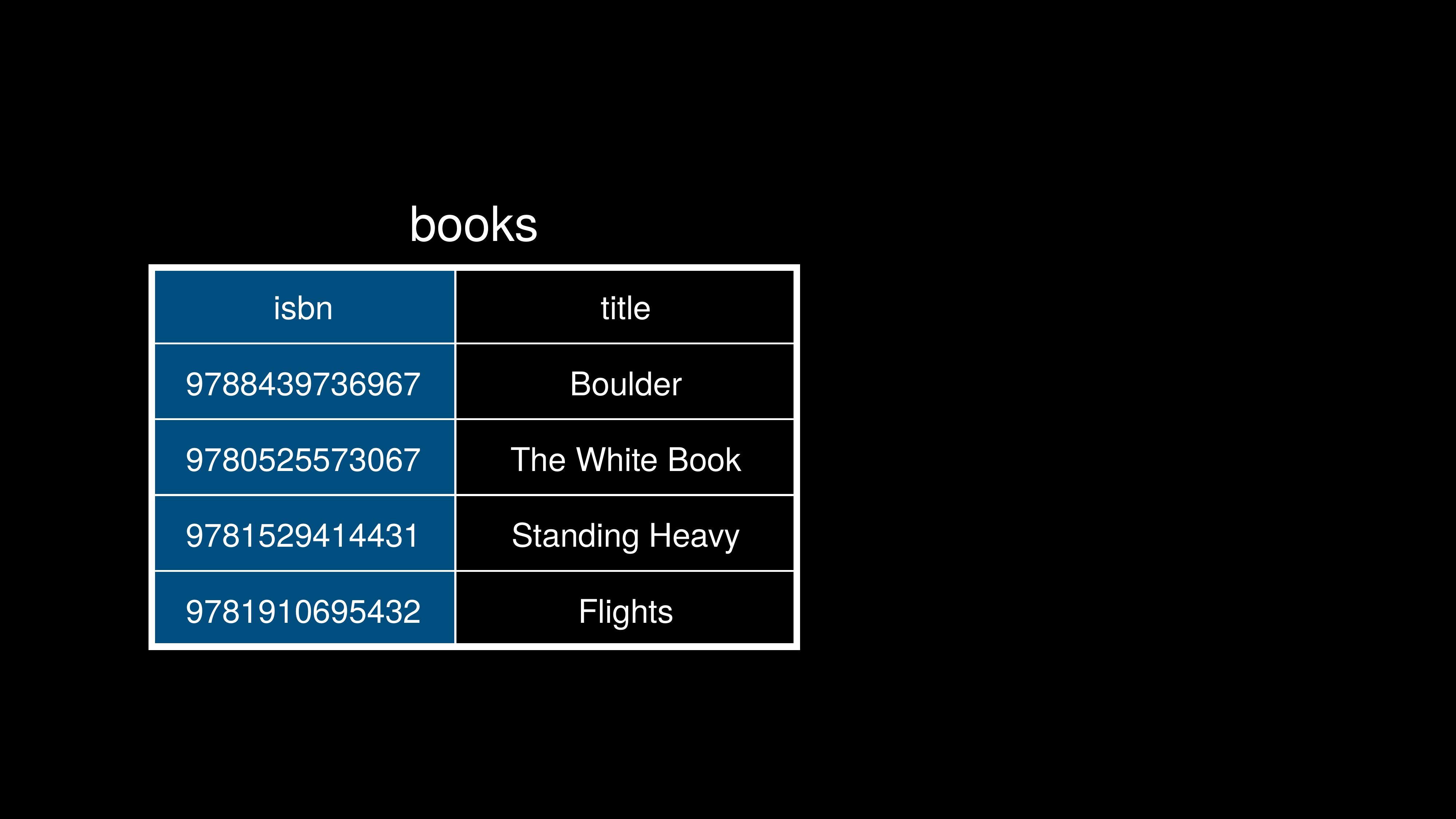

books
| isbn | title |
| --- | --- |
| 9788439736967 | Boulder |
| 9780525573067 | The White Book |
| 9781529414431 | Standing Heavy |
| 9781910695432 | Flights |